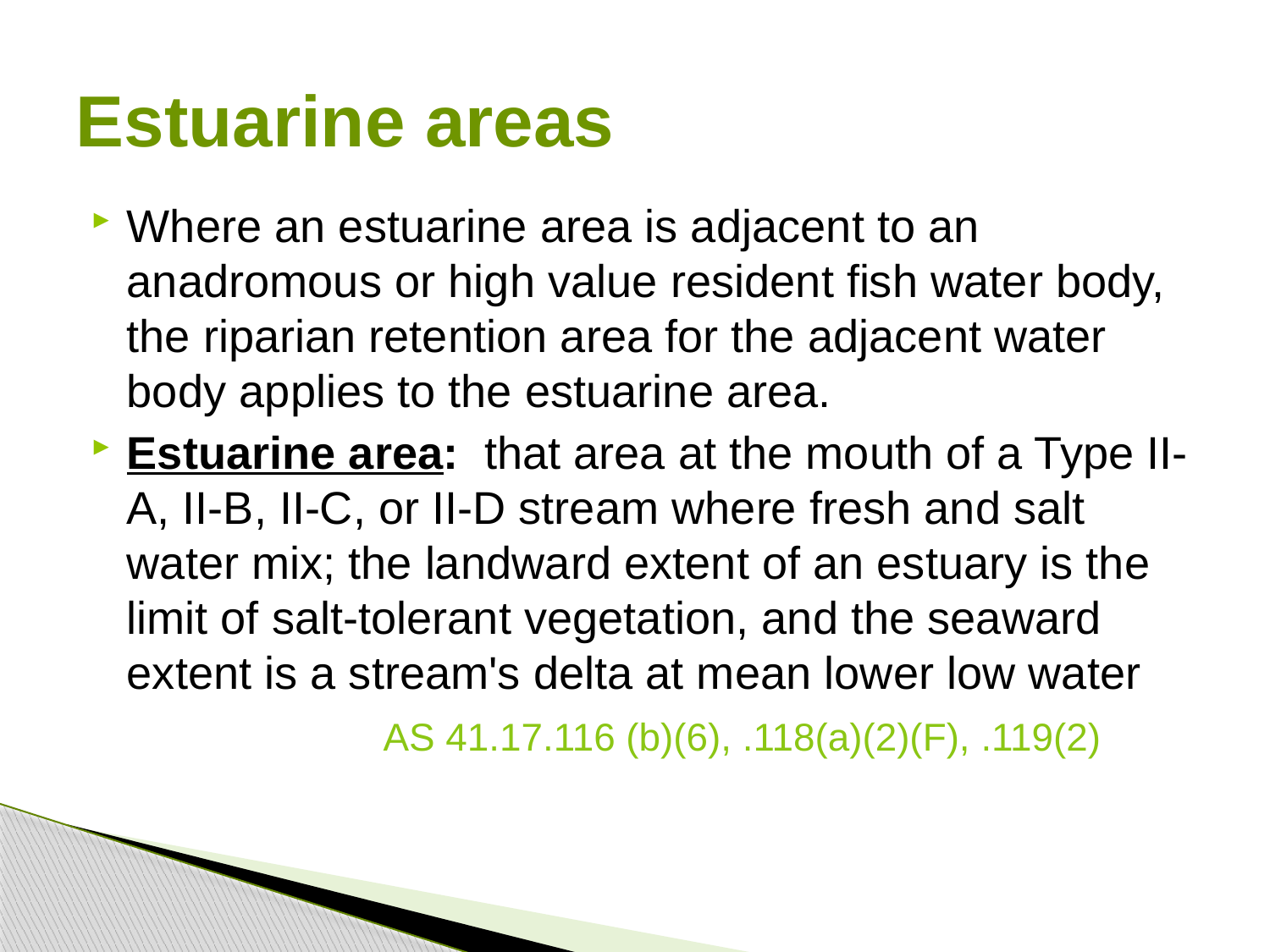

# Estuarine areas
Where an estuarine area is adjacent to an anadromous or high value resident fish water body, the riparian retention area for the adjacent water body applies to the estuarine area.
Estuarine area:  that area at the mouth of a Type II-A, II-B, II-C, or II-D stream where fresh and salt water mix; the landward extent of an estuary is the limit of salt-tolerant vegetation, and the seaward extent is a stream's delta at mean lower low water
		   AS 41.17.116 (b)(6), .118(a)(2)(F), .119(2)